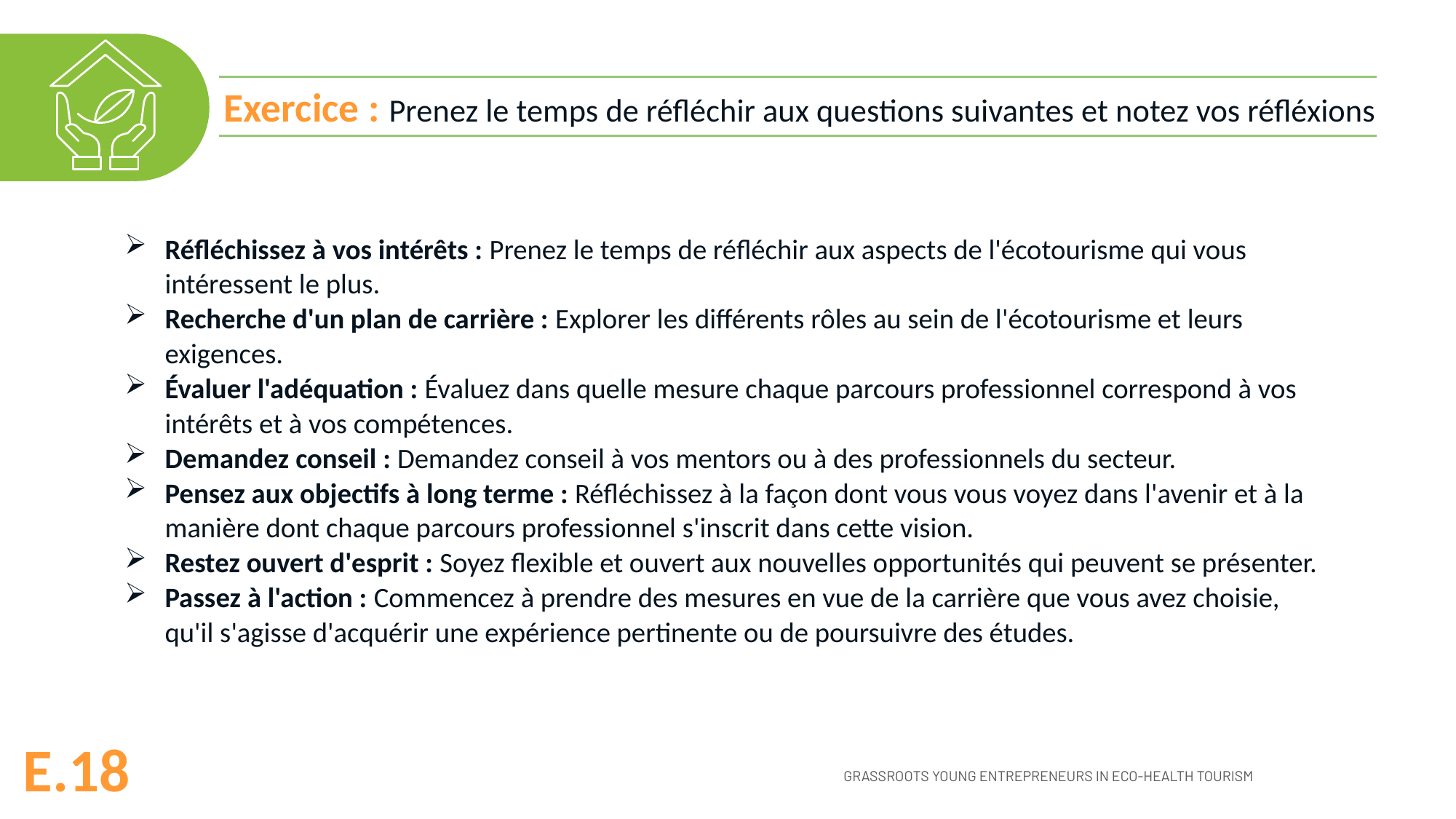

Exercice : Prenez le temps de réfléchir aux questions suivantes et notez vos réfléxions

Réfléchissez à vos intérêts : Prenez le temps de réfléchir aux aspects de l'écotourisme qui vous intéressent le plus.
Recherche d'un plan de carrière : Explorer les différents rôles au sein de l'écotourisme et leurs exigences.
Évaluer l'adéquation : Évaluez dans quelle mesure chaque parcours professionnel correspond à vos intérêts et à vos compétences.
Demandez conseil : Demandez conseil à vos mentors ou à des professionnels du secteur.
Pensez aux objectifs à long terme : Réfléchissez à la façon dont vous vous voyez dans l'avenir et à la manière dont chaque parcours professionnel s'inscrit dans cette vision.
Restez ouvert d'esprit : Soyez flexible et ouvert aux nouvelles opportunités qui peuvent se présenter.
Passez à l'action : Commencez à prendre des mesures en vue de la carrière que vous avez choisie, qu'il s'agisse d'acquérir une expérience pertinente ou de poursuivre des études.

E.18
GRASSROOTS YOUNG ENTREPRENEURS IN ECO-HEALTH TOURISM